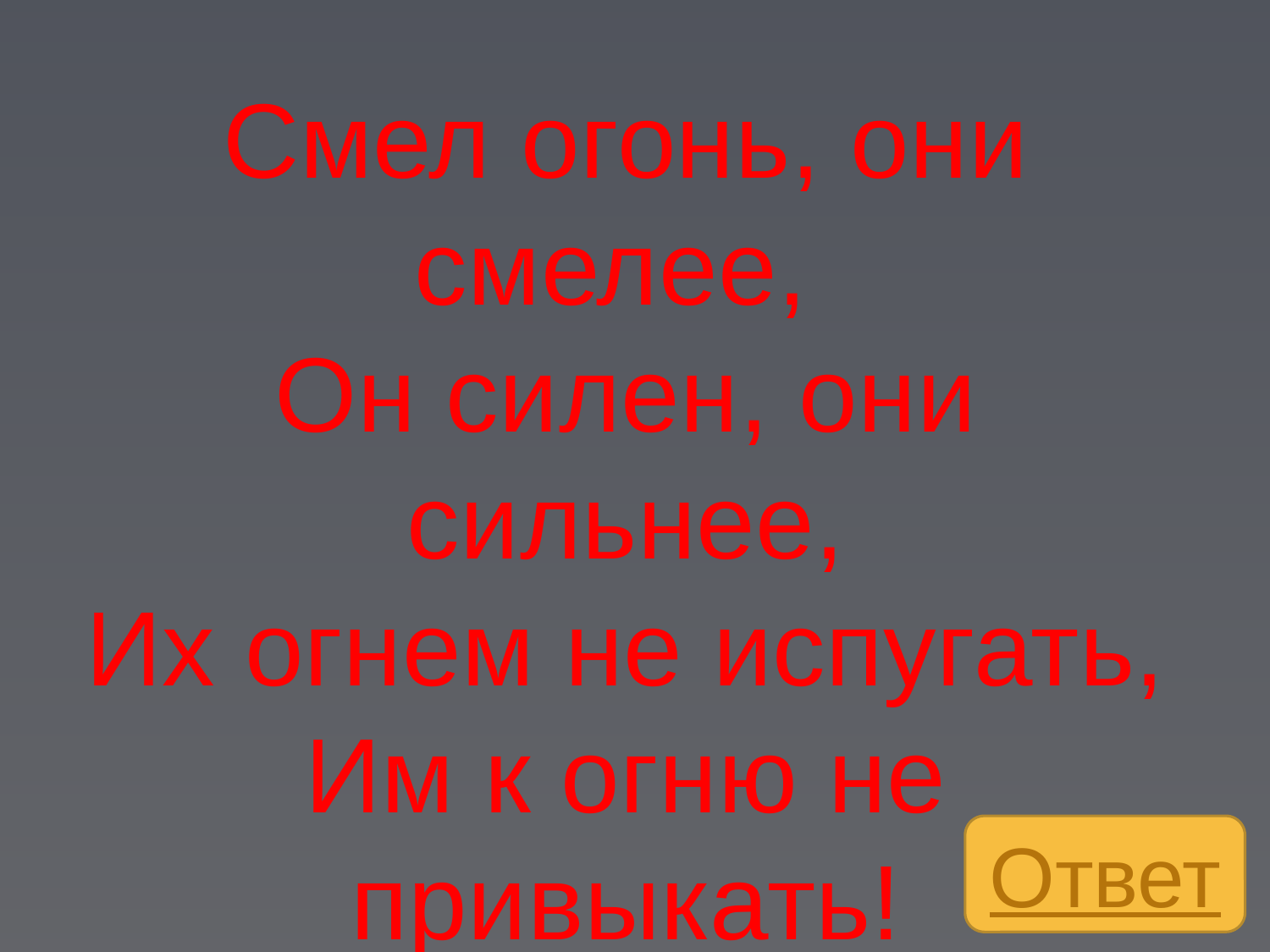

#
Смел огонь, они смелее, 
Он силен, они сильнее,
Их огнем не испугать,
Им к огню не привыкать!
Ответ